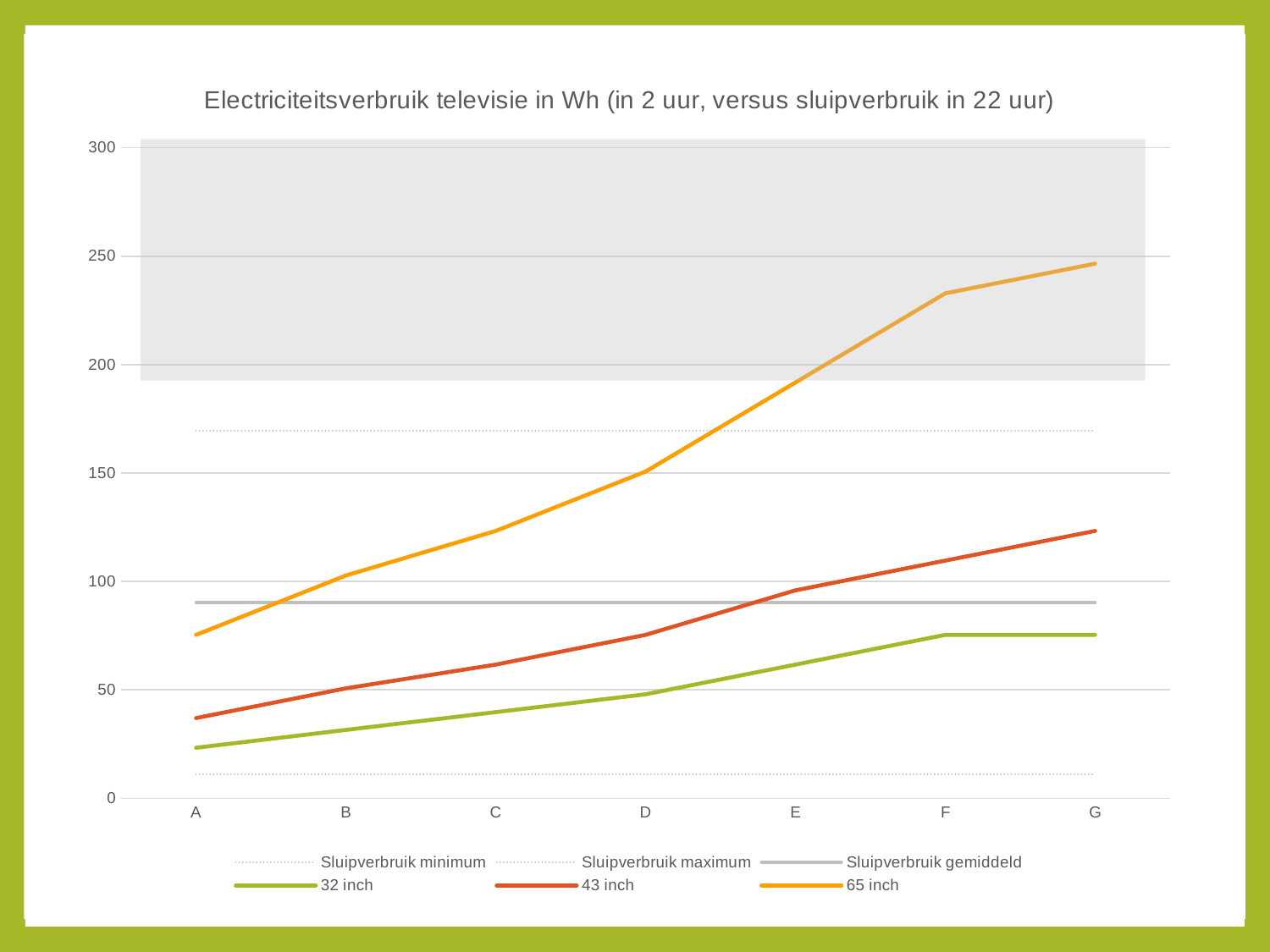

### Chart: Electriciteitsverbruik televisie in Wh (in 2 uur, versus sluipverbruik in 22 uur)

| Category |  |  |  | 32 inch | 43 inch | 65 inch |
|---|---|---|---|---|---|---|
|  | 11.0 | 169.4 | 90.2 | 23.287671232876715 | 36.986301369863014 | 75.34246575342465 |
|  | 11.0 | 169.4 | 90.2 | 31.506849315068497 | 50.68493150684932 | 102.73972602739725 |
|  | 11.0 | 169.4 | 90.2 | 39.726027397260275 | 61.64383561643835 | 123.2876712328767 |
|  | 11.0 | 169.4 | 90.2 | 47.94520547945205 | 75.34246575342465 | 150.6849315068493 |
|  | 11.0 | 169.4 | 90.2 | 61.64383561643835 | 95.8904109589041 | 191.7808219178082 |
|  | 11.0 | 169.4 | 90.2 | 75.34246575342465 | 109.58904109589041 | 232.8767123287671 |
|  | 11.0 | 169.4 | 90.2 | 75.34246575342465 | 123.2876712328767 | 246.5753424657534 |